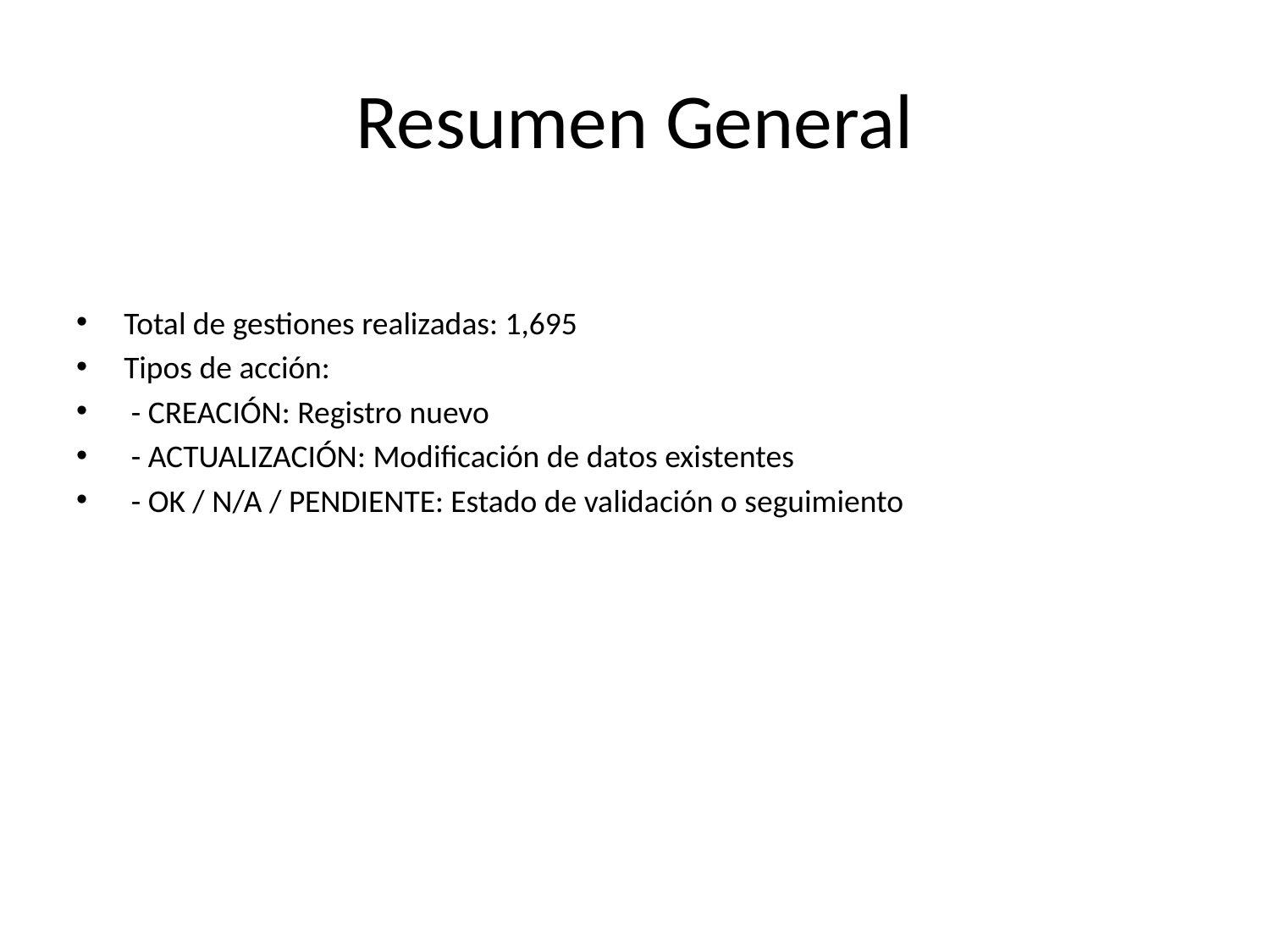

# Resumen General

Total de gestiones realizadas: 1,695
Tipos de acción:
 - CREACIÓN: Registro nuevo
 - ACTUALIZACIÓN: Modificación de datos existentes
 - OK / N/A / PENDIENTE: Estado de validación o seguimiento